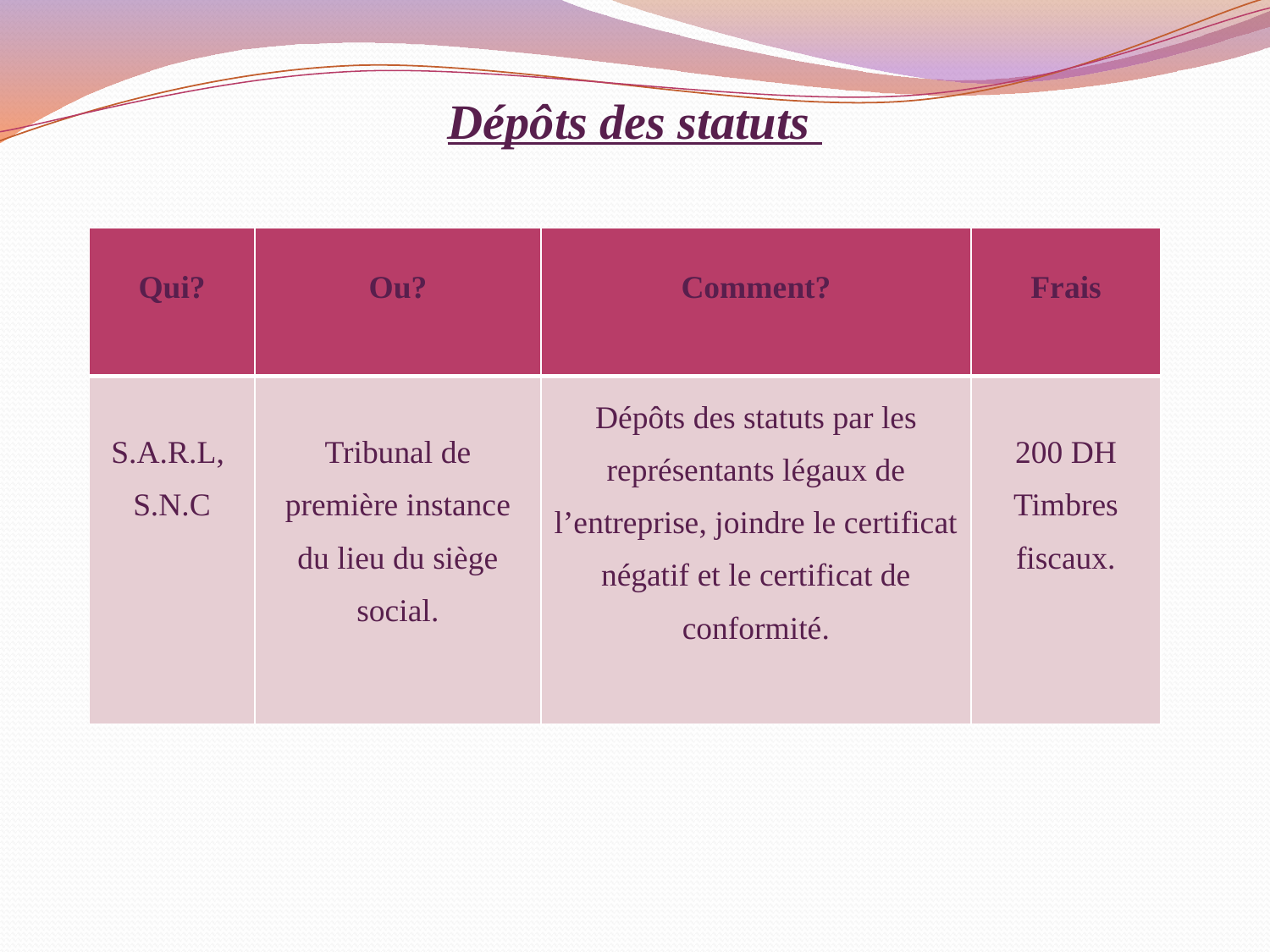

# Dépôts des statuts
| Qui? | Ou? | Comment? | Frais |
| --- | --- | --- | --- |
| S.A.R.L, S.N.C | Tribunal de première instance du lieu du siège social. | Dépôts des statuts par les représentants légaux de l’entreprise, joindre le certificat négatif et le certificat de conformité. | 200 DH Timbres fiscaux. |